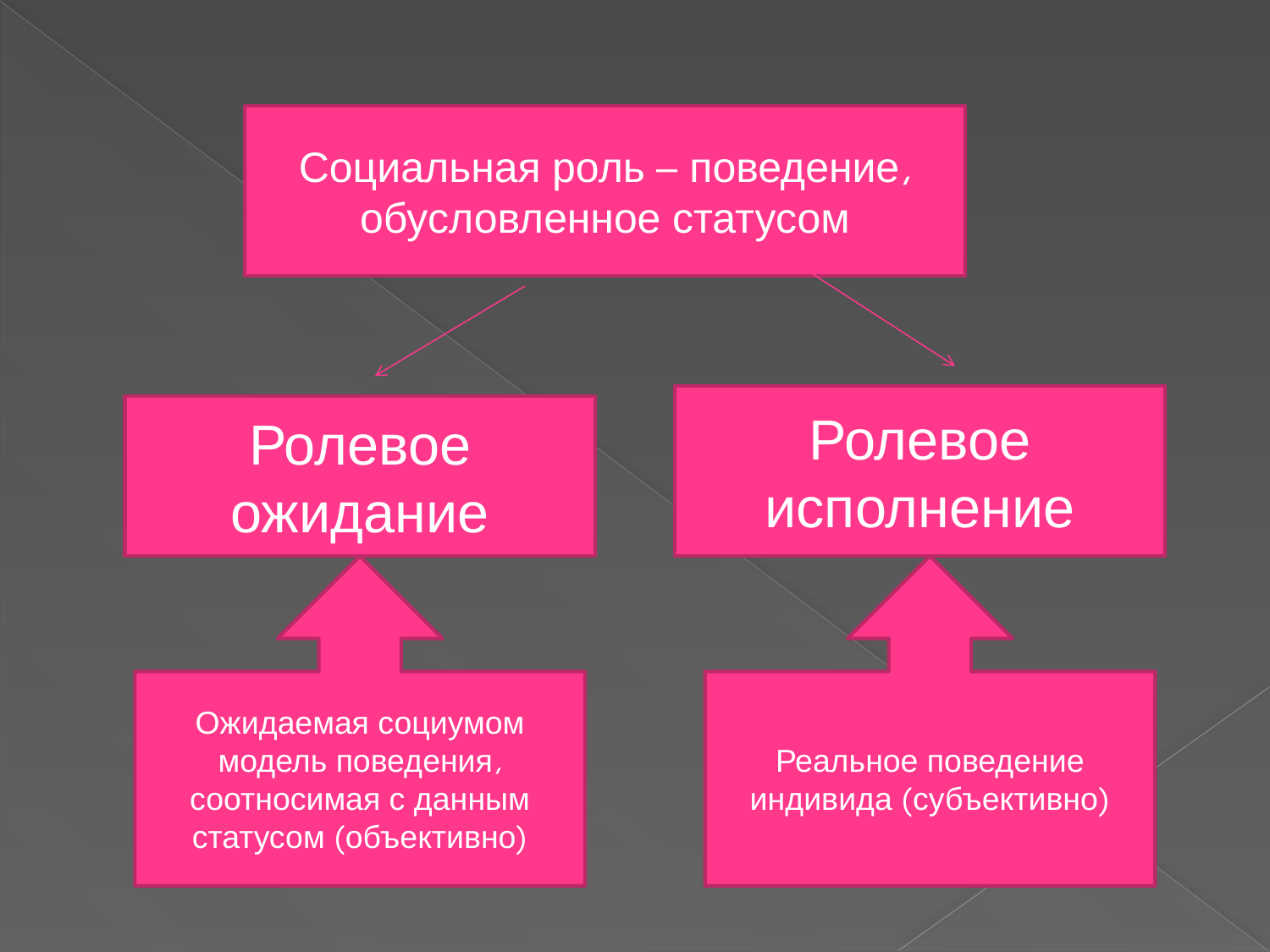

Социальная роль – поведение, обусловленное статусом
Ролевое исполнение
Ролевое ожидание
Ожидаемая социумом модель поведения, соотносимая с данным статусом (объективно)
Реальное поведение индивида (субъективно)